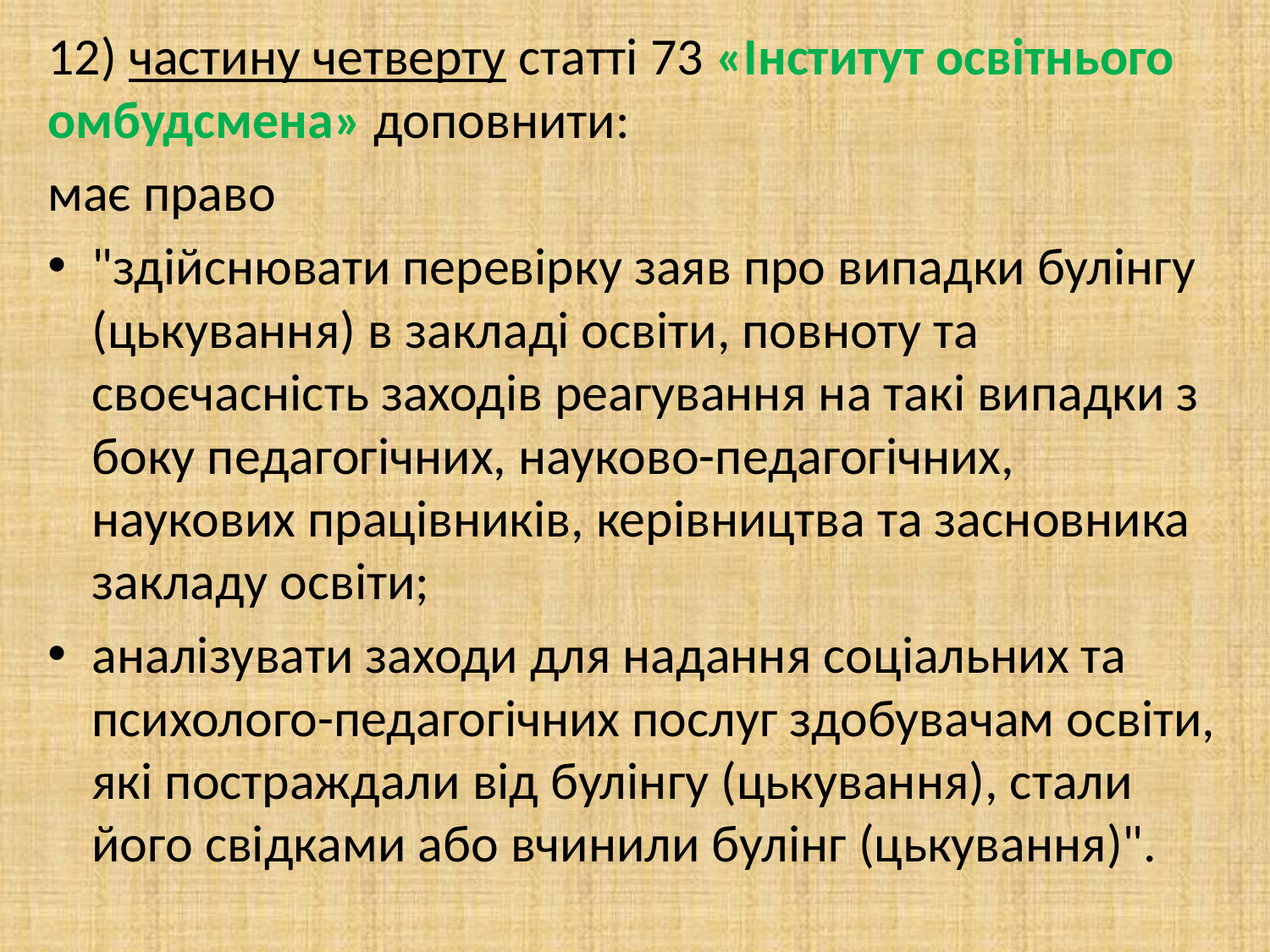

12) частину четверту статті 73 «Інститут освітнього омбудсмена» доповнити:
має право
"здійснювати перевірку заяв про випадки булінгу (цькування) в закладі освіти, повноту та своєчасність заходів реагування на такі випадки з боку педагогічних, науково-педагогічних, наукових працівників, керівництва та засновника закладу освіти;
аналізувати заходи для надання соціальних та психолого-педагогічних послуг здобувачам освіти, які постраждали від булінгу (цькування), стали його свідками або вчинили булінг (цькування)".